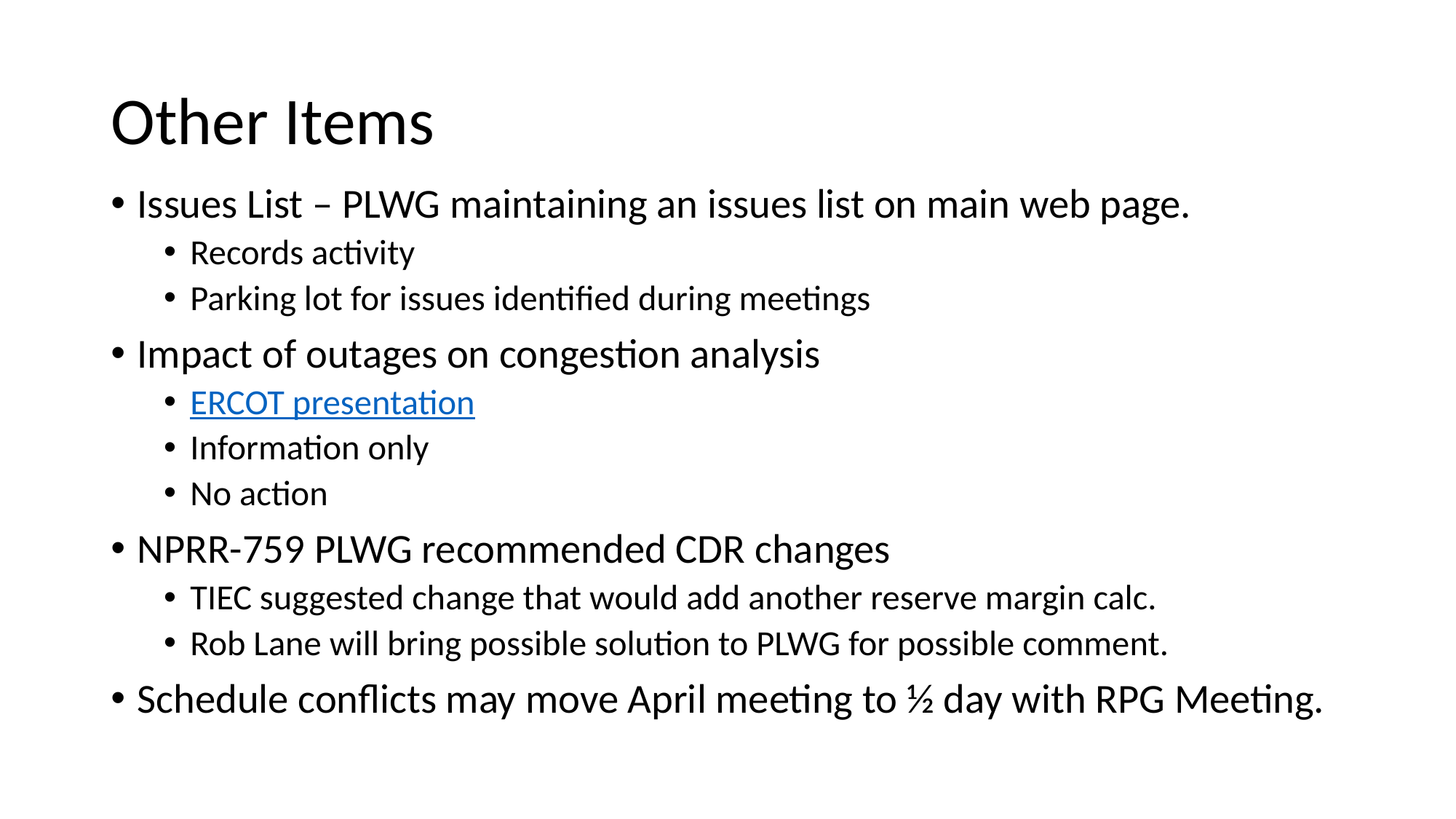

# Other Items
Issues List – PLWG maintaining an issues list on main web page.
Records activity
Parking lot for issues identified during meetings
Impact of outages on congestion analysis
ERCOT presentation
Information only
No action
NPRR-759 PLWG recommended CDR changes
TIEC suggested change that would add another reserve margin calc.
Rob Lane will bring possible solution to PLWG for possible comment.
Schedule conflicts may move April meeting to ½ day with RPG Meeting.